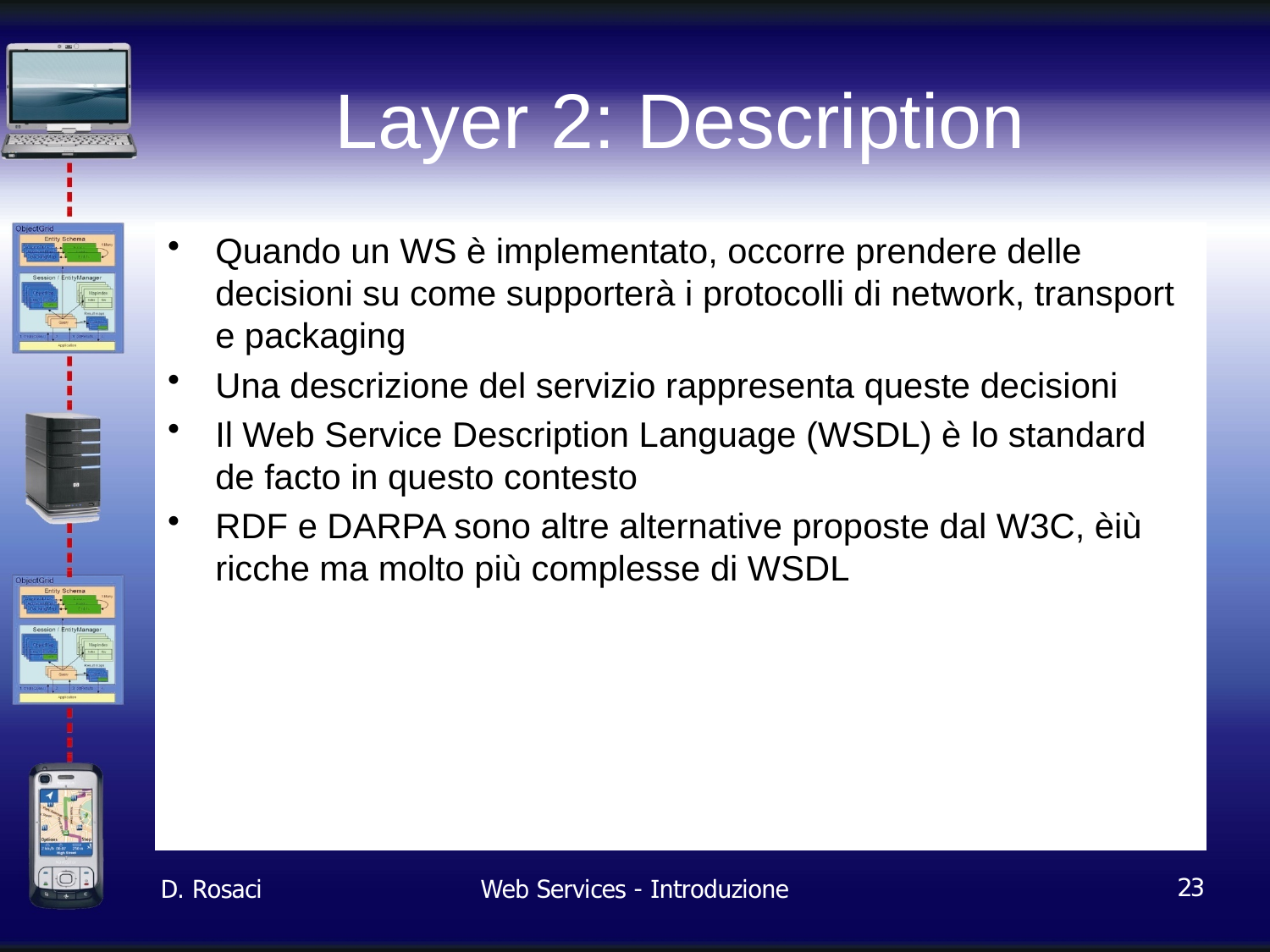

# Layer 2: Description
Quando un WS è implementato, occorre prendere delle decisioni su come supporterà i protocolli di network, transport e packaging
Una descrizione del servizio rappresenta queste decisioni
Il Web Service Description Language (WSDL) è lo standard de facto in questo contesto
RDF e DARPA sono altre alternative proposte dal W3C, èiù ricche ma molto più complesse di WSDL

D. Rosaci
Web Services - Introduzione